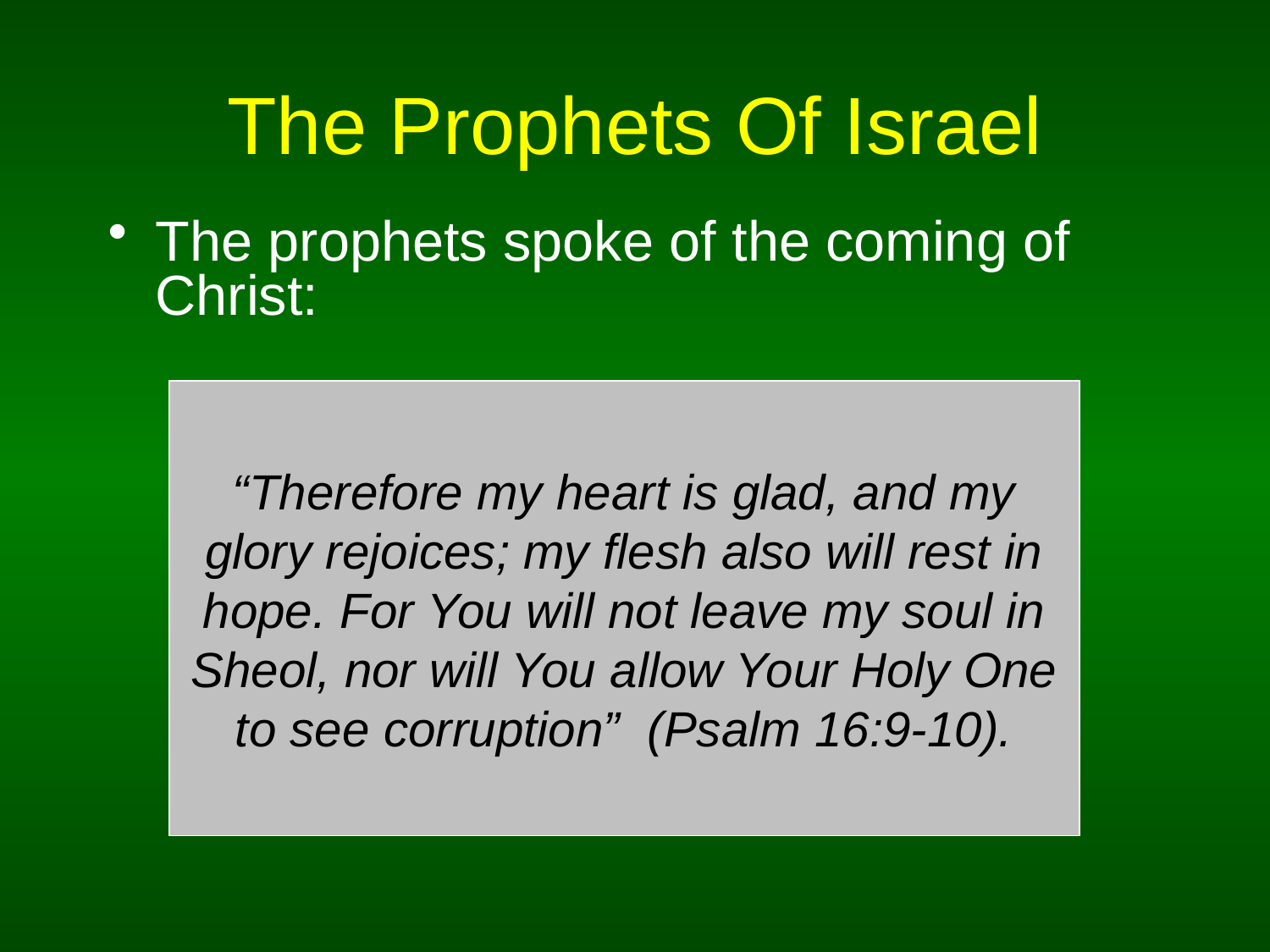

# The Prophets Of Israel
The prophets spoke of the coming of Christ:
“Therefore my heart is glad, and my glory rejoices; my flesh also will rest in hope. For You will not leave my soul in Sheol, nor will You allow Your Holy One to see corruption”  (Psalm 16:9-10).